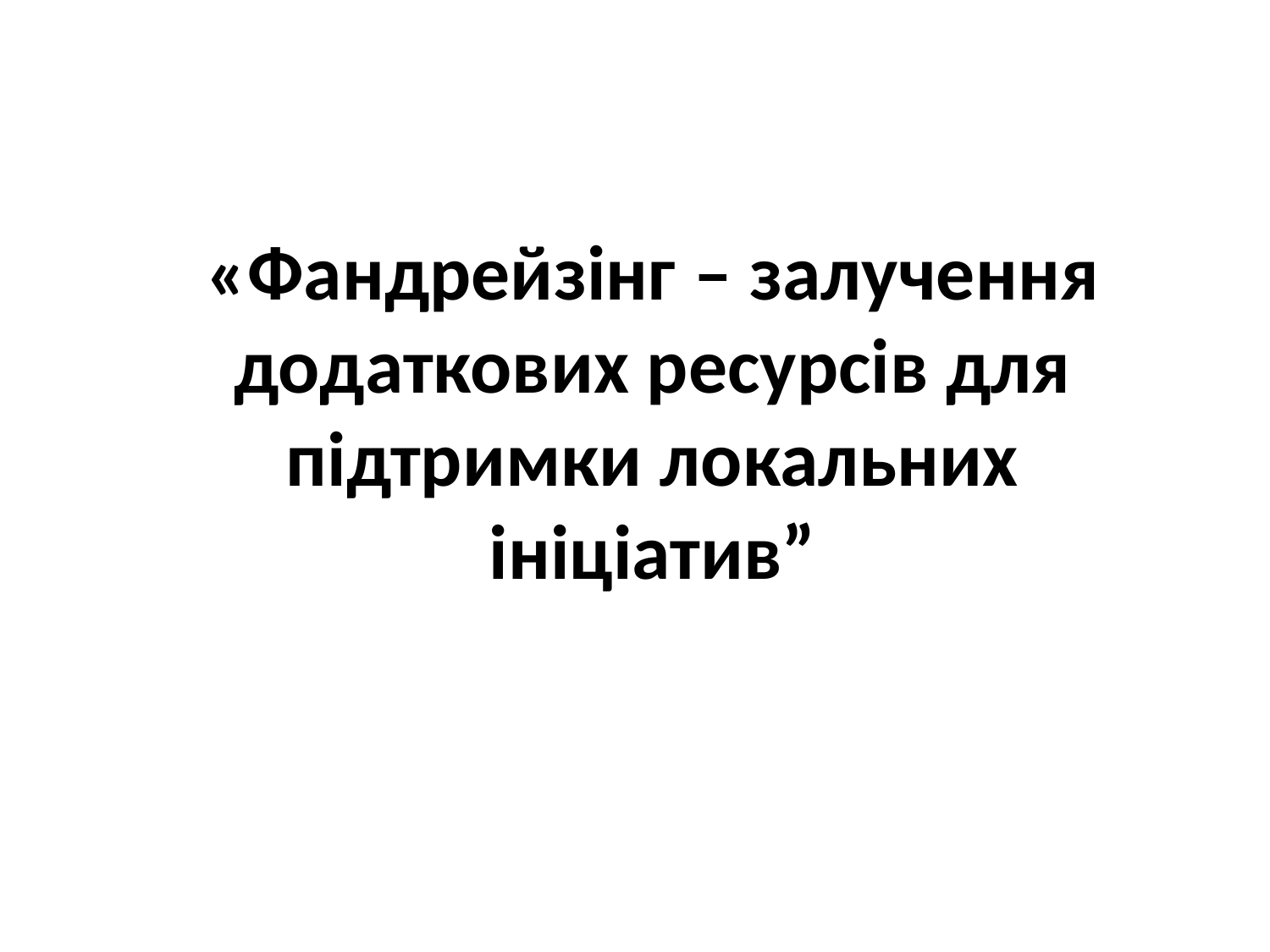

«Фандрейзінг – залучення додаткових ресурсів для підтримки локальних ініціатив”